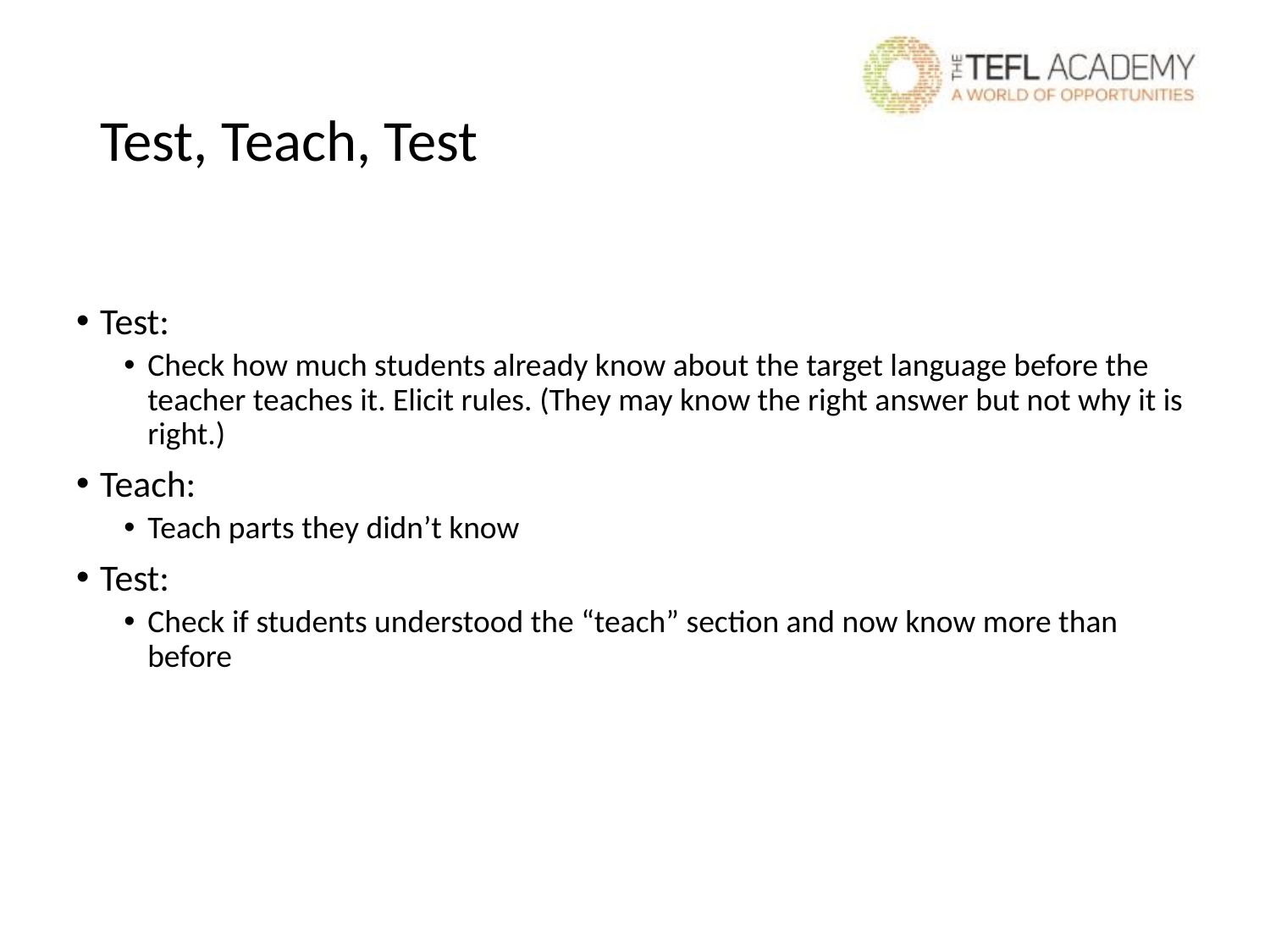

# Test, Teach, Test
Test:
Check how much students already know about the target language before the teacher teaches it. Elicit rules. (They may know the right answer but not why it is right.)
Teach:
Teach parts they didn’t know
Test:
Check if students understood the “teach” section and now know more than before